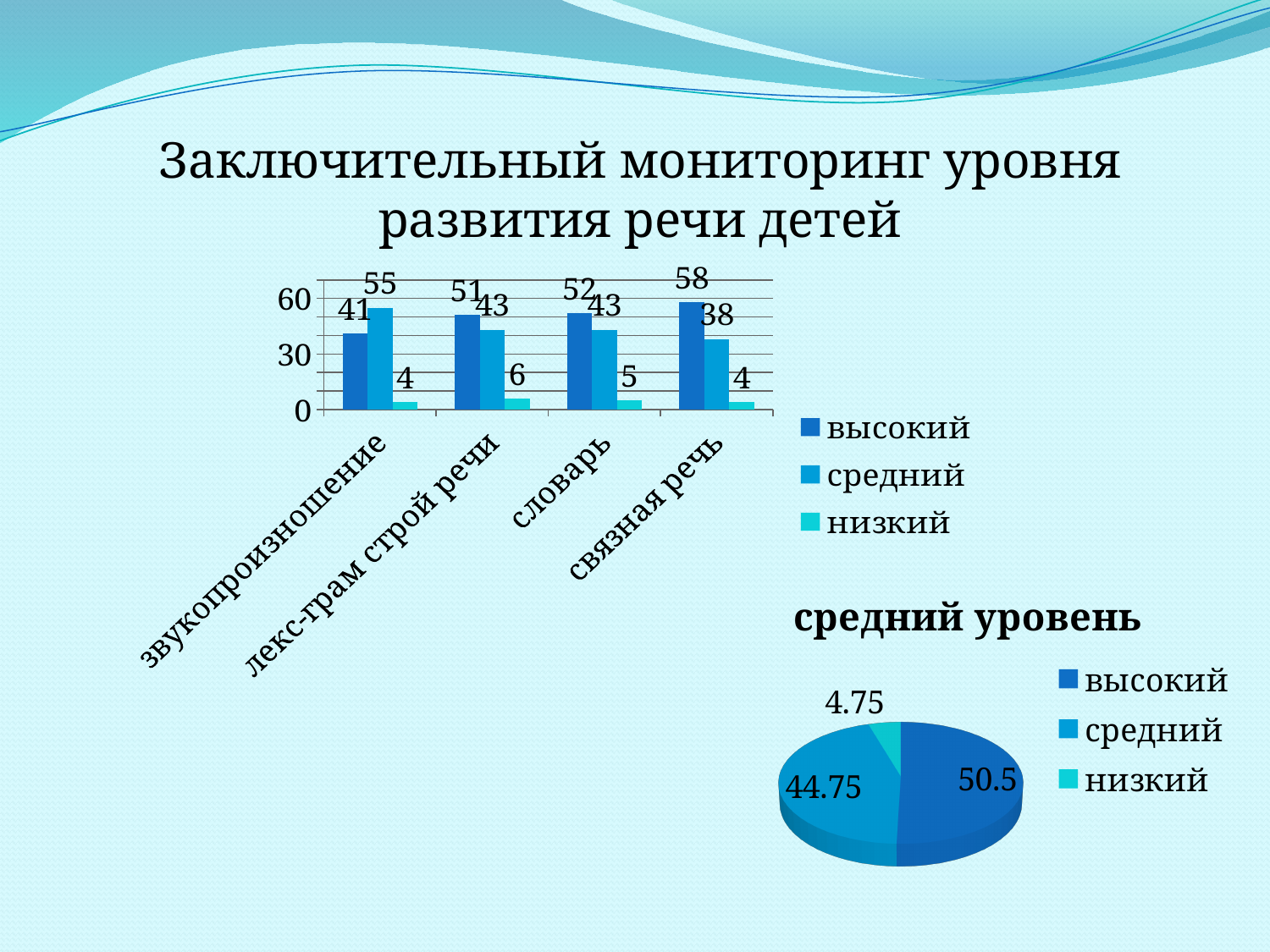

Заключительный мониторинг уровня развития речи детей

### Chart

| Category | высокий | средний | низкий |
|---|---|---|---|
| звукопроизношение | 41.0 | 55.0 | 4.0 |
| лекс-грам строй речи | 51.0 | 43.0 | 6.0 |
| словарь | 52.0 | 43.0 | 5.0 |
| связная речь | 58.0 | 38.0 | 4.0 |

[unsupported chart]